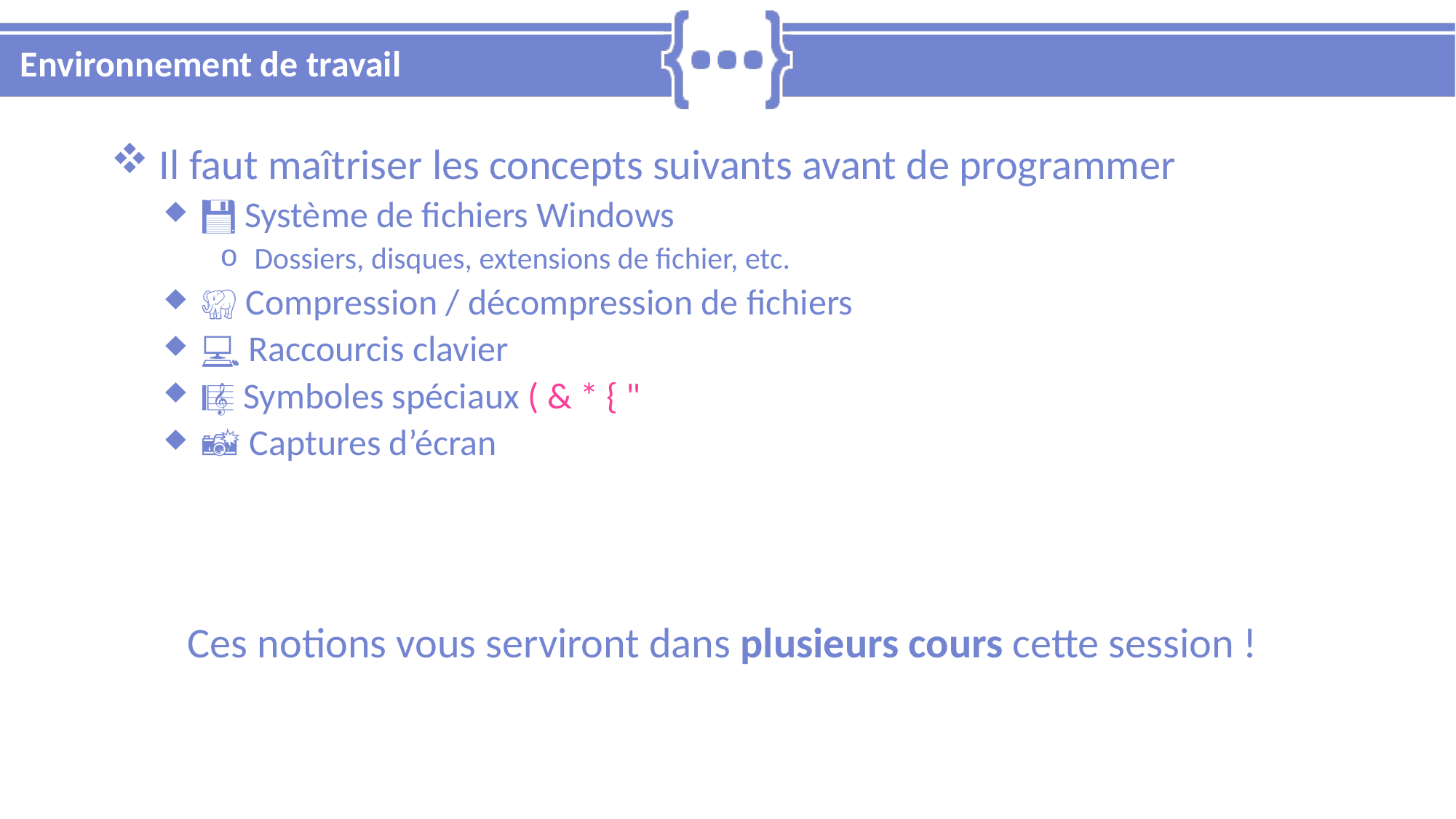

# Environnement de travail
 Il faut maîtriser les concepts suivants avant de programmer
 💾 Système de fichiers Windows
 Dossiers, disques, extensions de fichier, etc.
 🐘 Compression / décompression de fichiers
 💻 Raccourcis clavier
 🎼 Symboles spéciaux ( & * { "
 📸 Captures d’écran
Ces notions vous serviront dans plusieurs cours cette session !